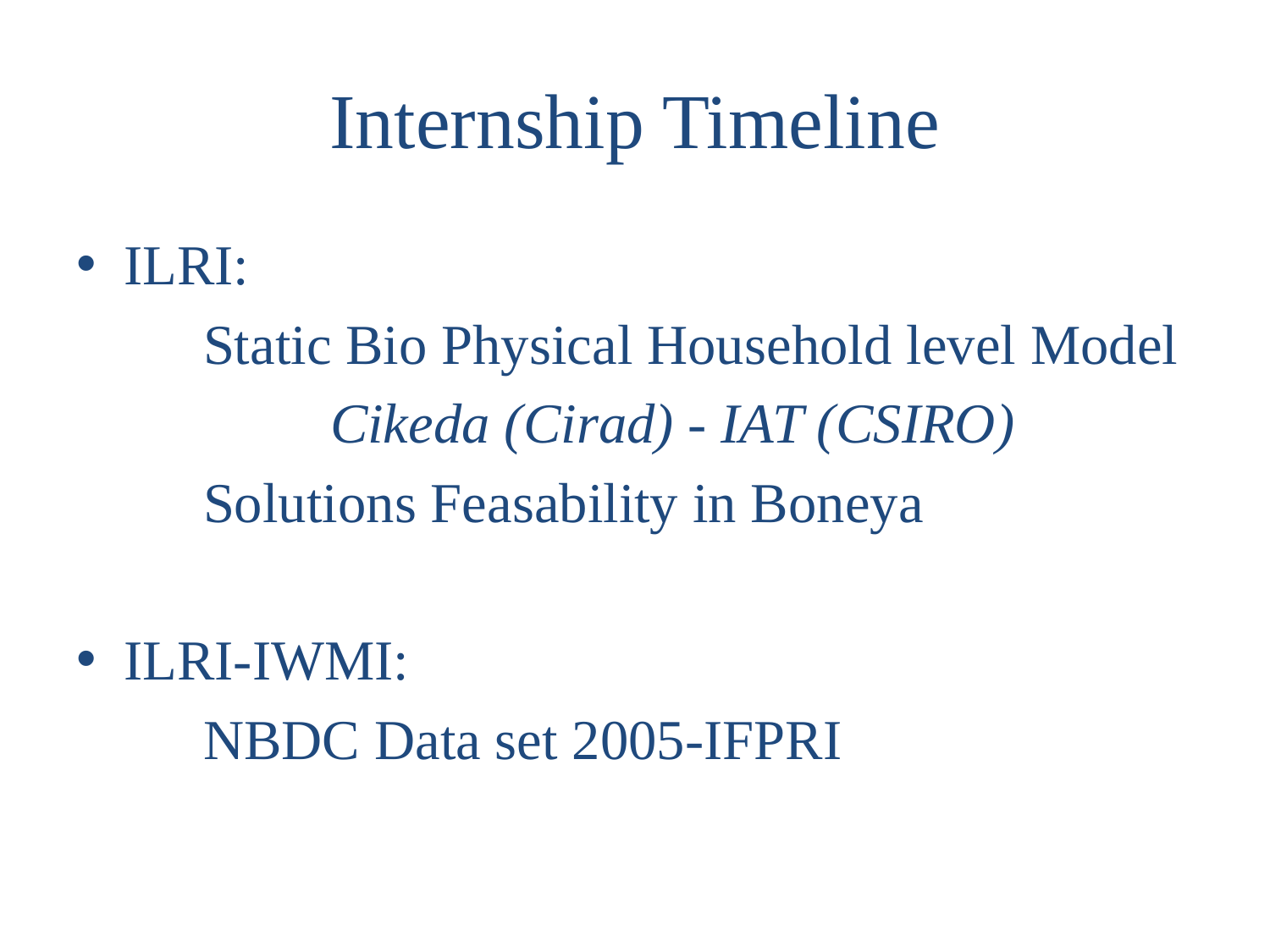

# Internship Timeline
ILRI:
	Static Bio Physical Household level Model
		Cikeda (Cirad) - IAT (CSIRO)
	Solutions Feasability in Boneya

ILRI-IWMI:
	NBDC Data set 2005-IFPRI